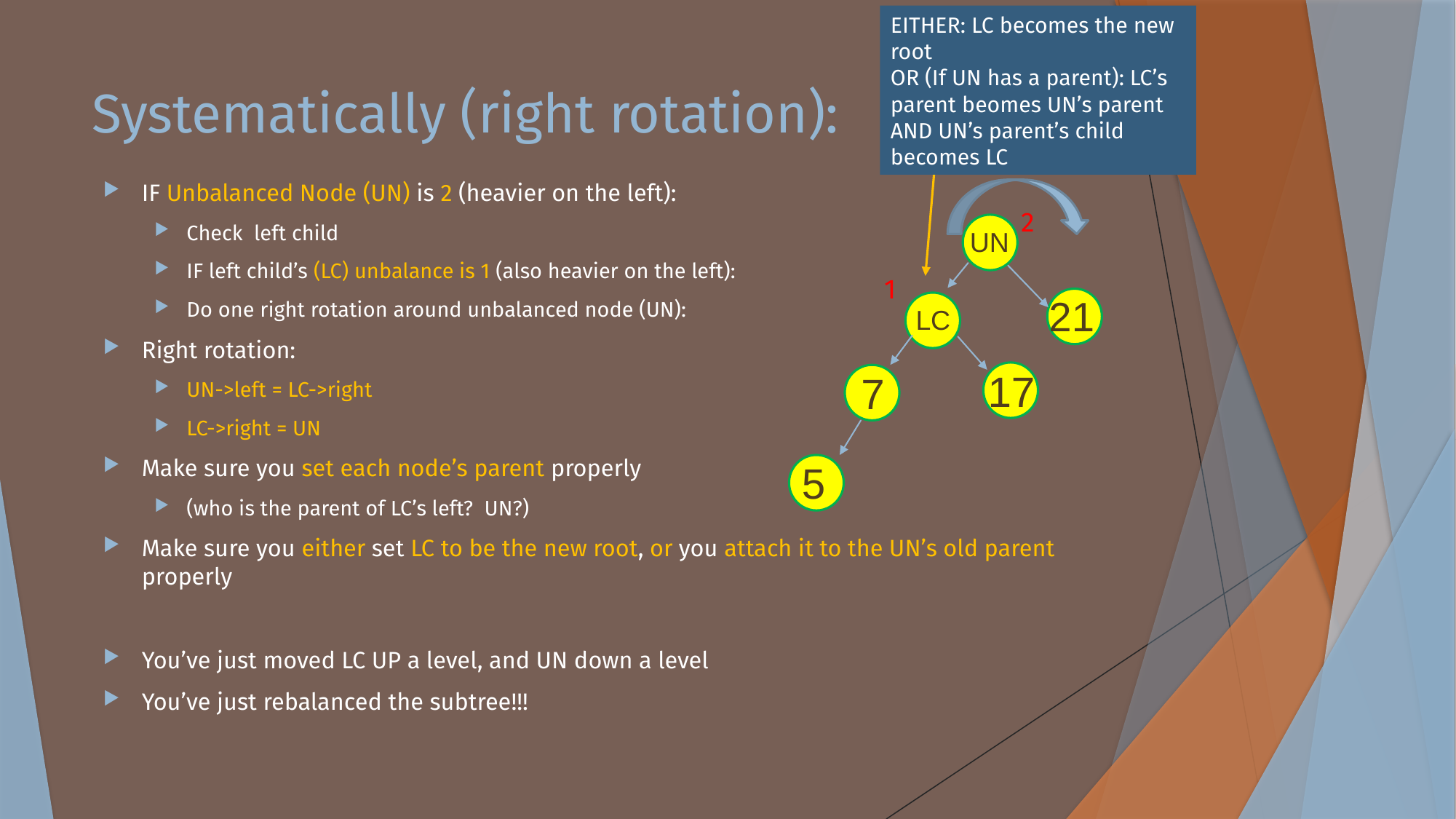

EITHER: LC becomes the new root
OR (If UN has a parent): LC’s parent beomes UN’s parent
AND UN’s parent’s child becomes LC
# Systematically (right rotation):
IF Unbalanced Node (UN) is 2 (heavier on the left):
Check  left child
IF left child’s (LC) unbalance is 1 (also heavier on the left):
Do one right rotation around unbalanced node (UN):
Right rotation:
UN->left = LC->right
LC->right = UN
Make sure you set each node’s parent properly
(who is the parent of LC’s left?  UN?)
Make sure you either set LC to be the new root, or you attach it to the UN’s old parent properly

You’ve just moved LC UP a level, and UN down a level
You’ve just rebalanced the subtree!!!

2

UN
1
21

LC
17
7

 5